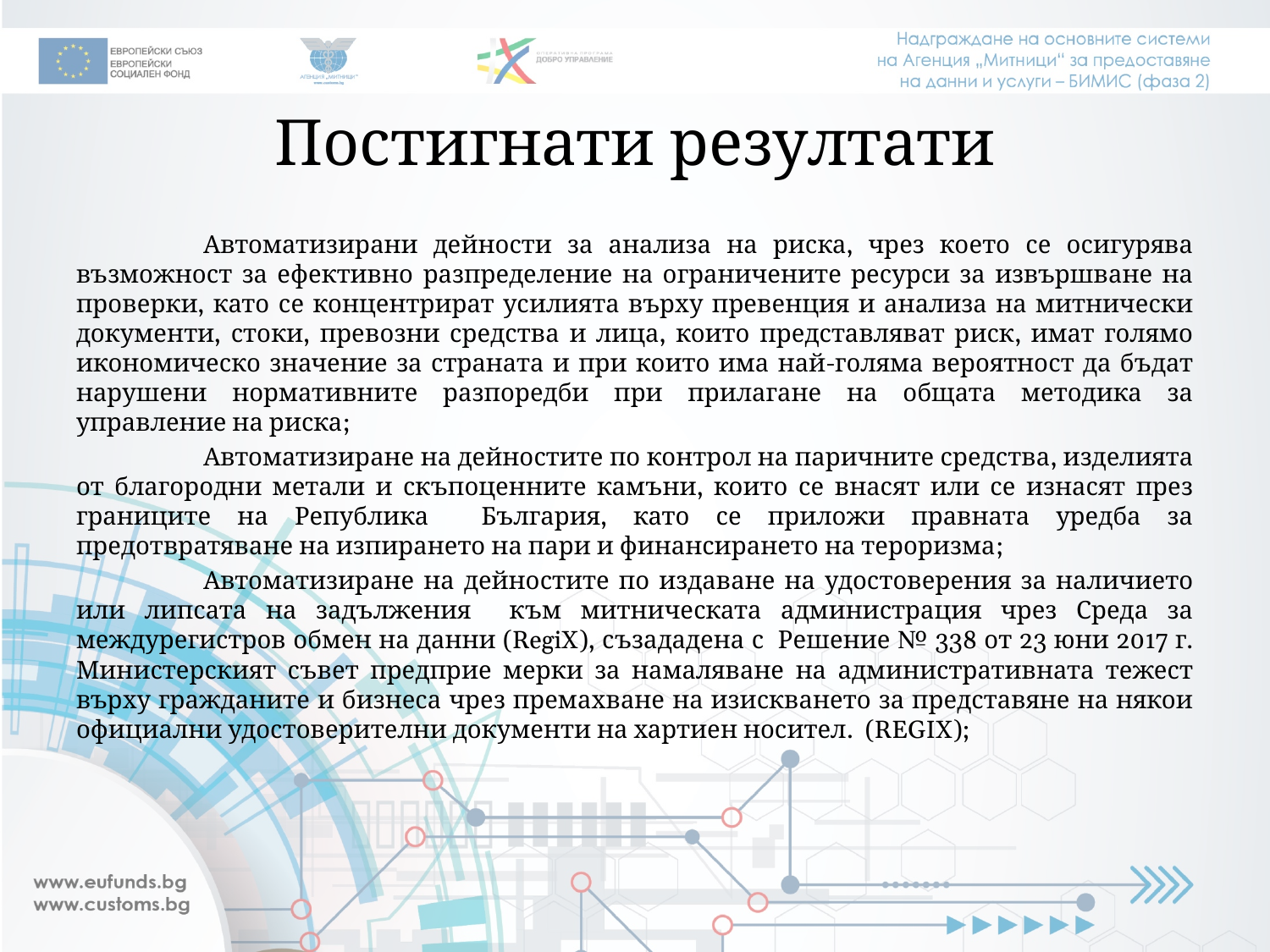

# Постигнати резултати
	Автоматизирани дейности за анализа на риска, чрез което се осигурява възможност за ефективно разпределение на ограничените ресурси за извършване на проверки, като се концентрират усилията върху превенция и анализа на митнически документи, стоки, превозни средства и лица, които представляват риск, имат голямо икономическо значение за страната и при които има най-голяма вероятност да бъдат нарушени нормативните разпоредби при прилагане на общата методика за управление на риска;
	Автоматизиране на дейностите по контрол на паричните средства, изделията от благородни метали и скъпоценните камъни, които се внасят или се изнасят през границите на Република  България, като се приложи правната уредба за предотвратяване на изпирането на пари и финансирането на тероризма;
	Автоматизиране на дейностите по издаване на удостоверения за наличието или липсата на задължения  към митническата администрация чрез Среда за междурегистров обмен на данни (RegiX), съзададена с  Решение № 338 от 23 юни 2017 г. Министерският съвет предприе мерки за намаляване на административната тежест върху гражданите и бизнеса чрез премахване на изискването за представяне на някои официални удостоверителни документи на хартиен носител.  (REGIX);